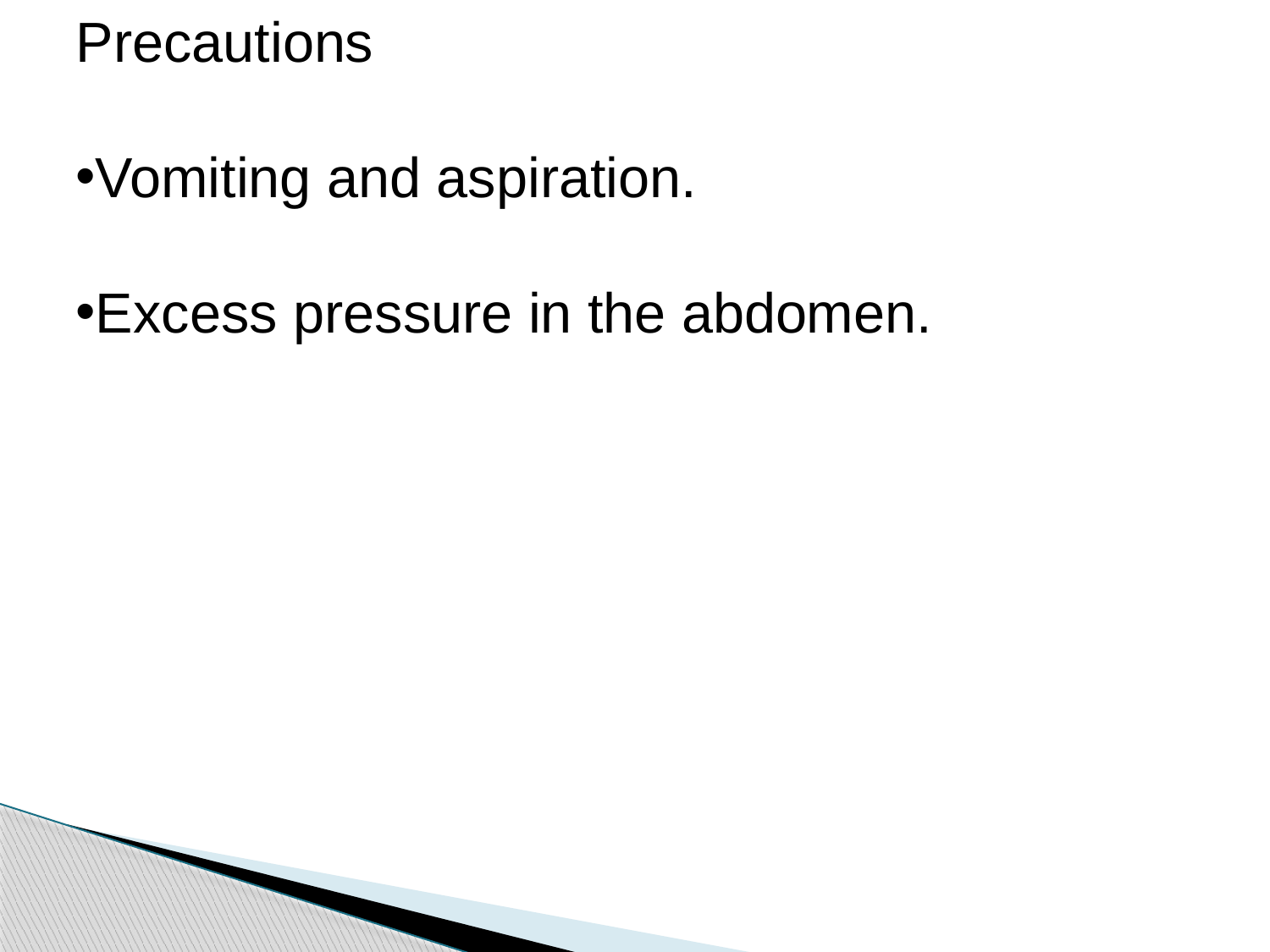

Precautions

Vomiting and aspiration.

Excess pressure in the abdomen.